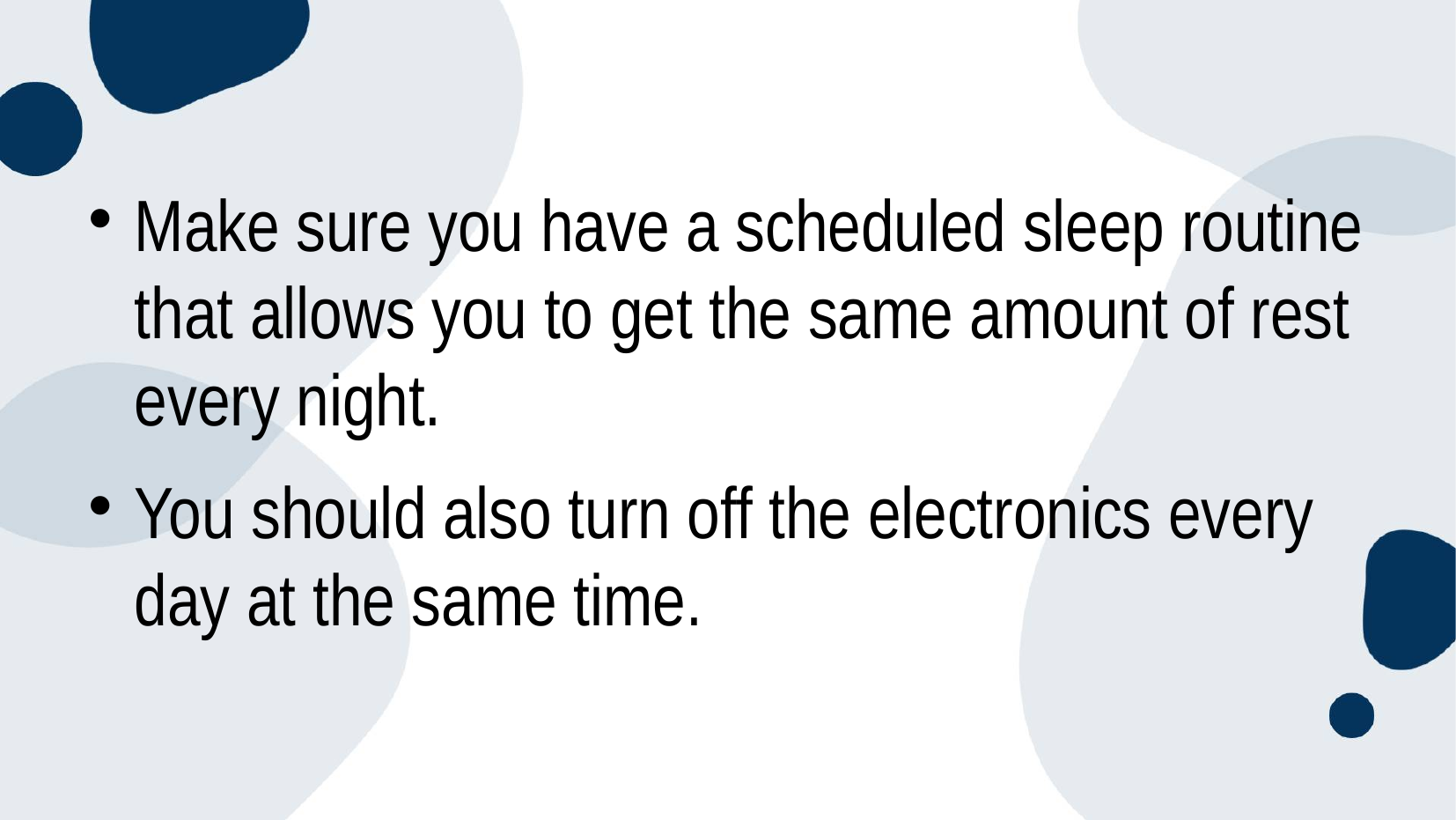

Make sure you have a scheduled sleep routine that allows you to get the same amount of rest every night.
You should also turn off the electronics every day at the same time.